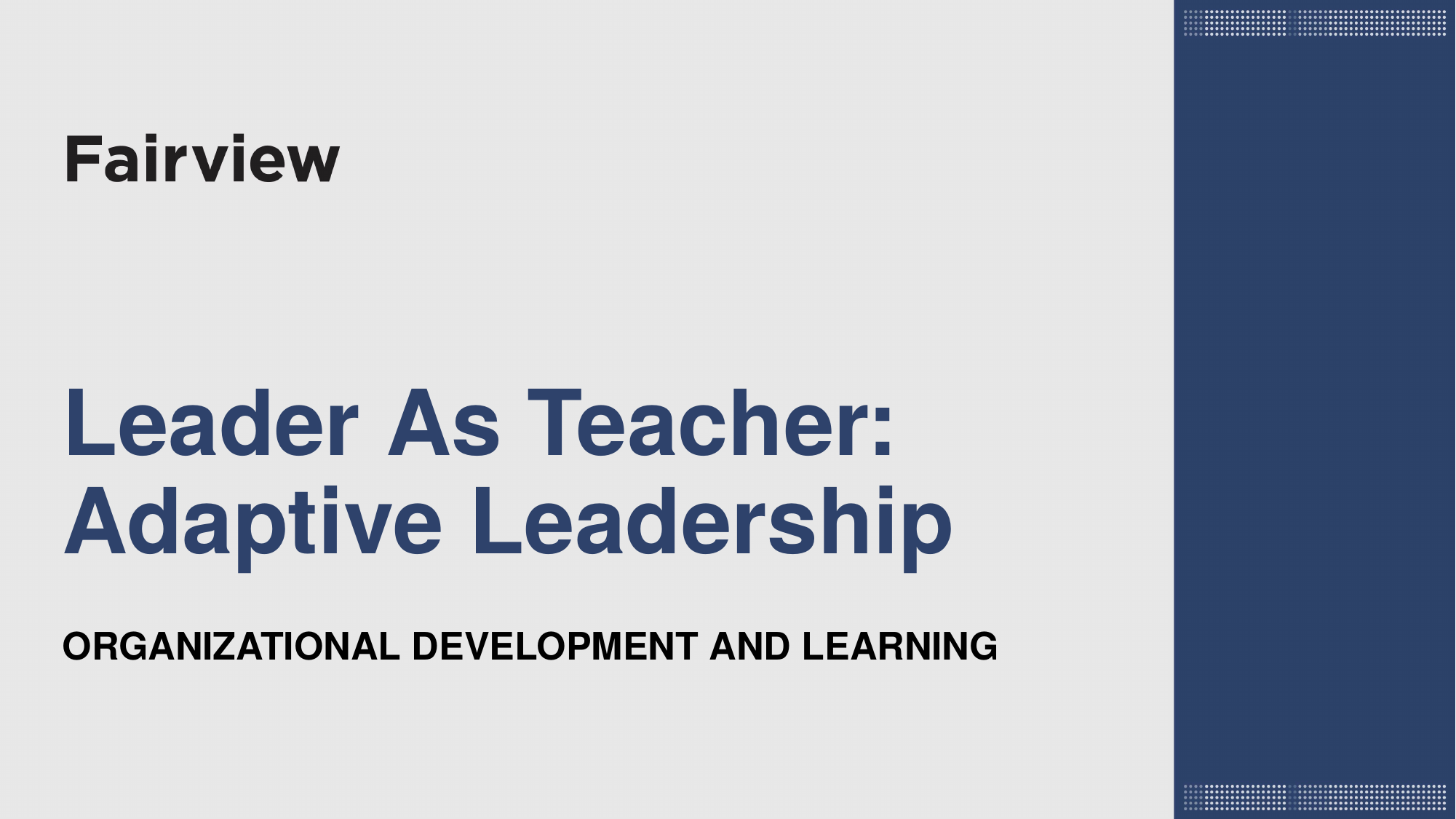

# Leader As Teacher: Adaptive Leadership
Organizational development and learning